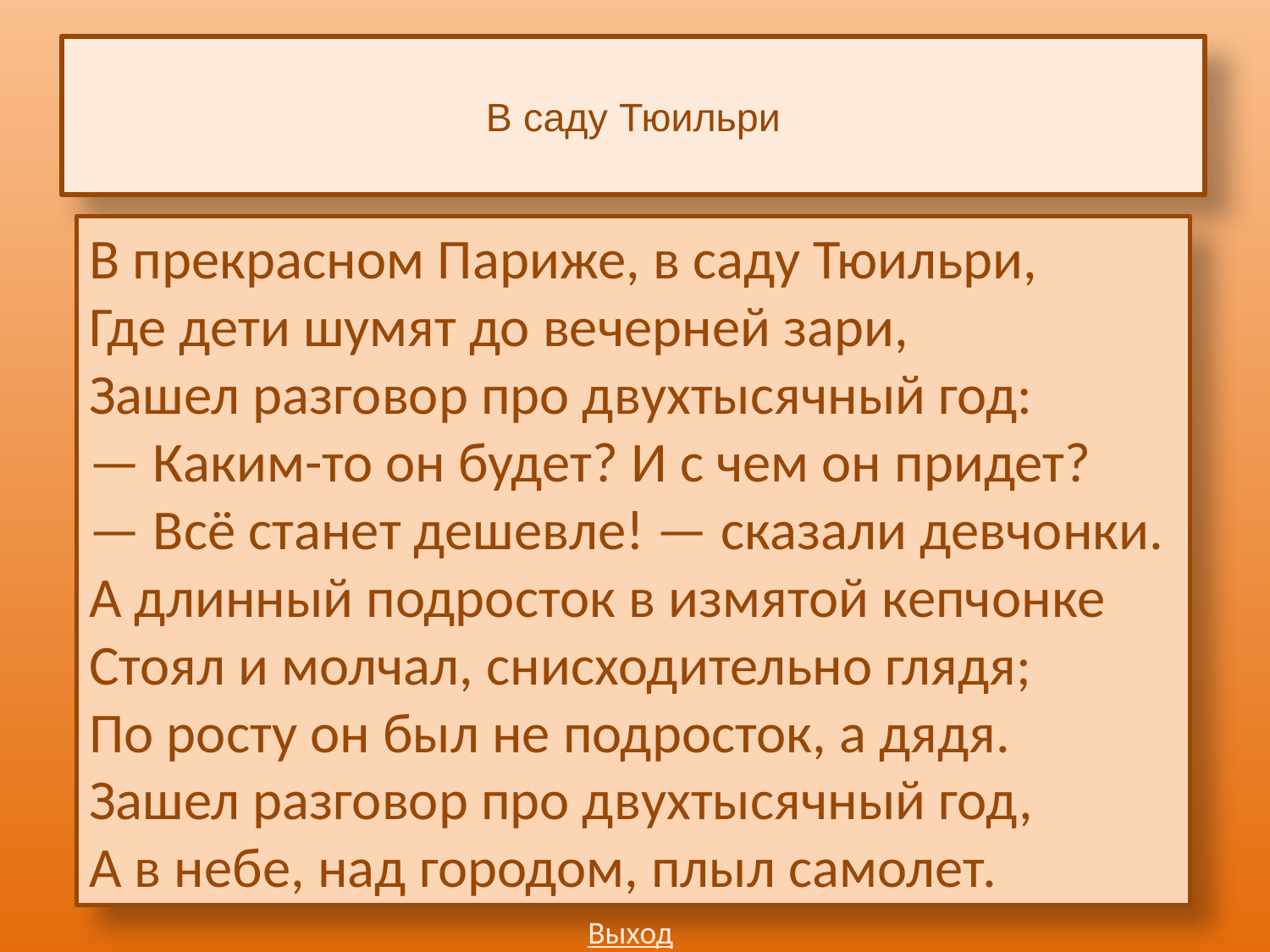

# В саду Тюильри
В прекрасном Париже, в саду Тюильри,
Где дети шумят до вечерней зари,
Зашел разговор про двухтысячный год:
— Каким-то он будет? И с чем он придет?
— Всё станет дешевле! — сказали девчонки.
А длинный подросток в измятой кепчонке
Стоял и молчал, снисходительно глядя;
По росту он был не подросток, а дядя.
Зашел разговор про двухтысячный год,
А в небе, над городом, плыл самолет.
Выход